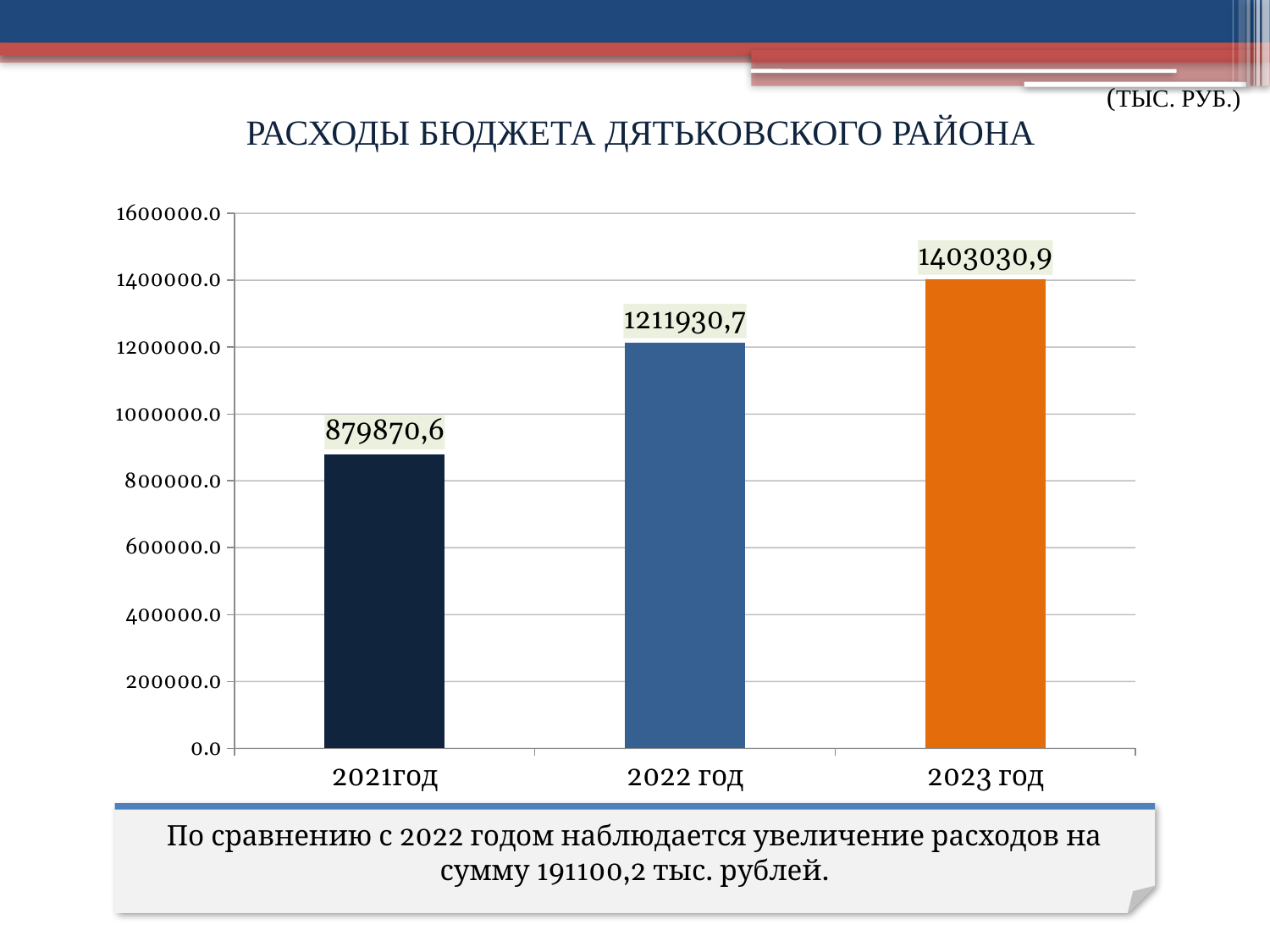

# РАСХОДЫ БЮДЖЕТА ДЯТЬКОВСКОГО РАЙОНА
(ТЫС. РУБ.)

### Chart

| Category |  |
|---|---|
| 2021год | 879870.6 |
| 2022 год | 1211930.7 |
| 2023 год | 1402030.9 |
По сравнению с 2022 годом наблюдается увеличение расходов на сумму 191100,2 тыс. рублей.